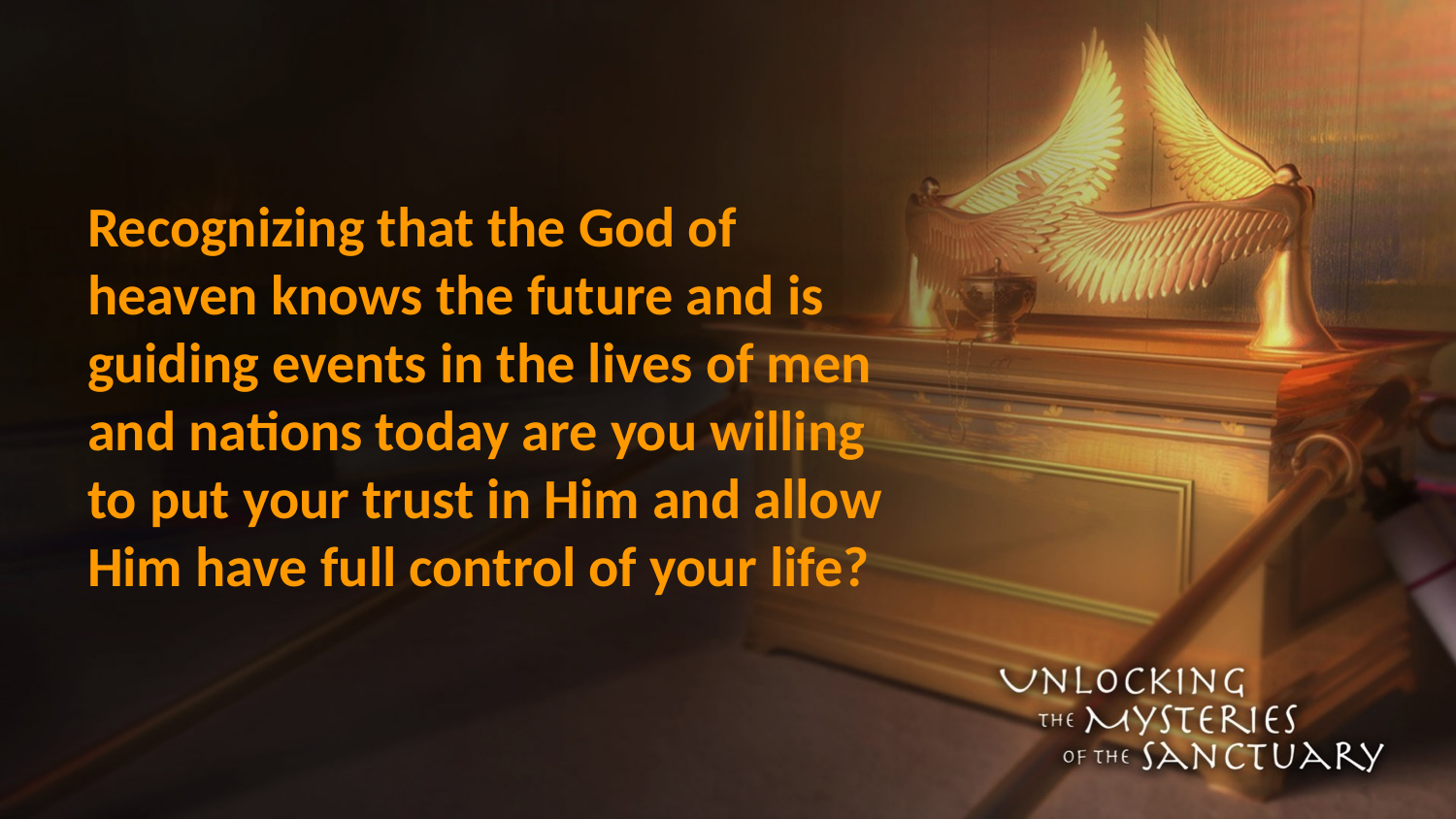

#
Recognizing that the God of heaven knows the future and is guiding events in the lives of men and nations today are you willing to put your trust in Him and allow Him have full control of your life?